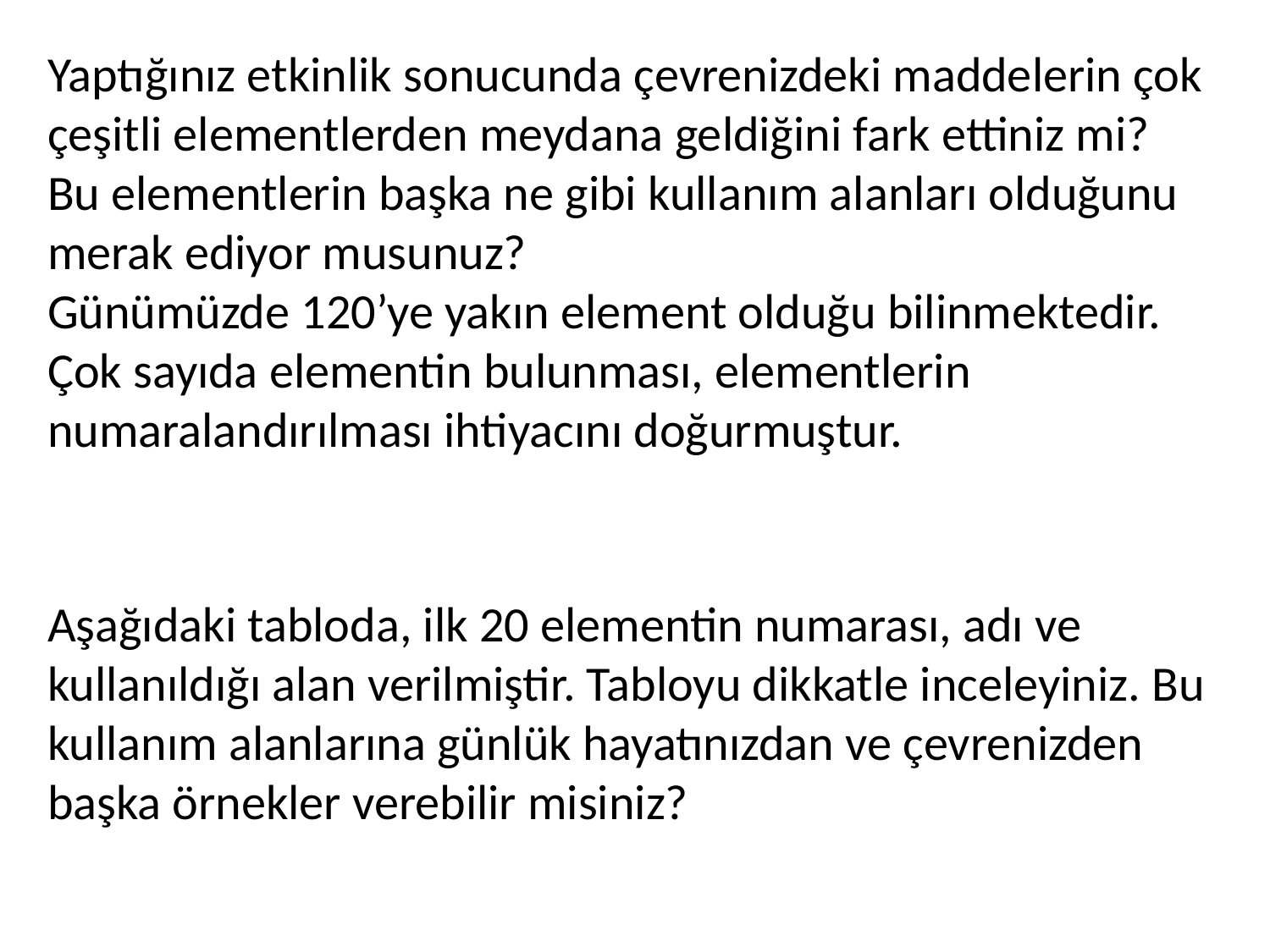

Yaptığınız etkinlik sonucunda çevrenizdeki maddelerin çok çeşitli elementlerden meydana geldiğini fark ettiniz mi? Bu elementlerin başka ne gibi kullanım alanları olduğunu merak ediyor musunuz?
Günümüzde 120’ye yakın element olduğu bilinmektedir. Çok sayıda elementin bulunması, elementlerin numaralandırılması ihtiyacını doğurmuştur.
Aşağıdaki tabloda, ilk 20 elementin numarası, adı ve kullanıldığı alan verilmiştir. Tabloyu dikkatle inceleyiniz. Bu kullanım alanlarına günlük hayatınızdan ve çevrenizden başka örnekler verebilir misiniz?